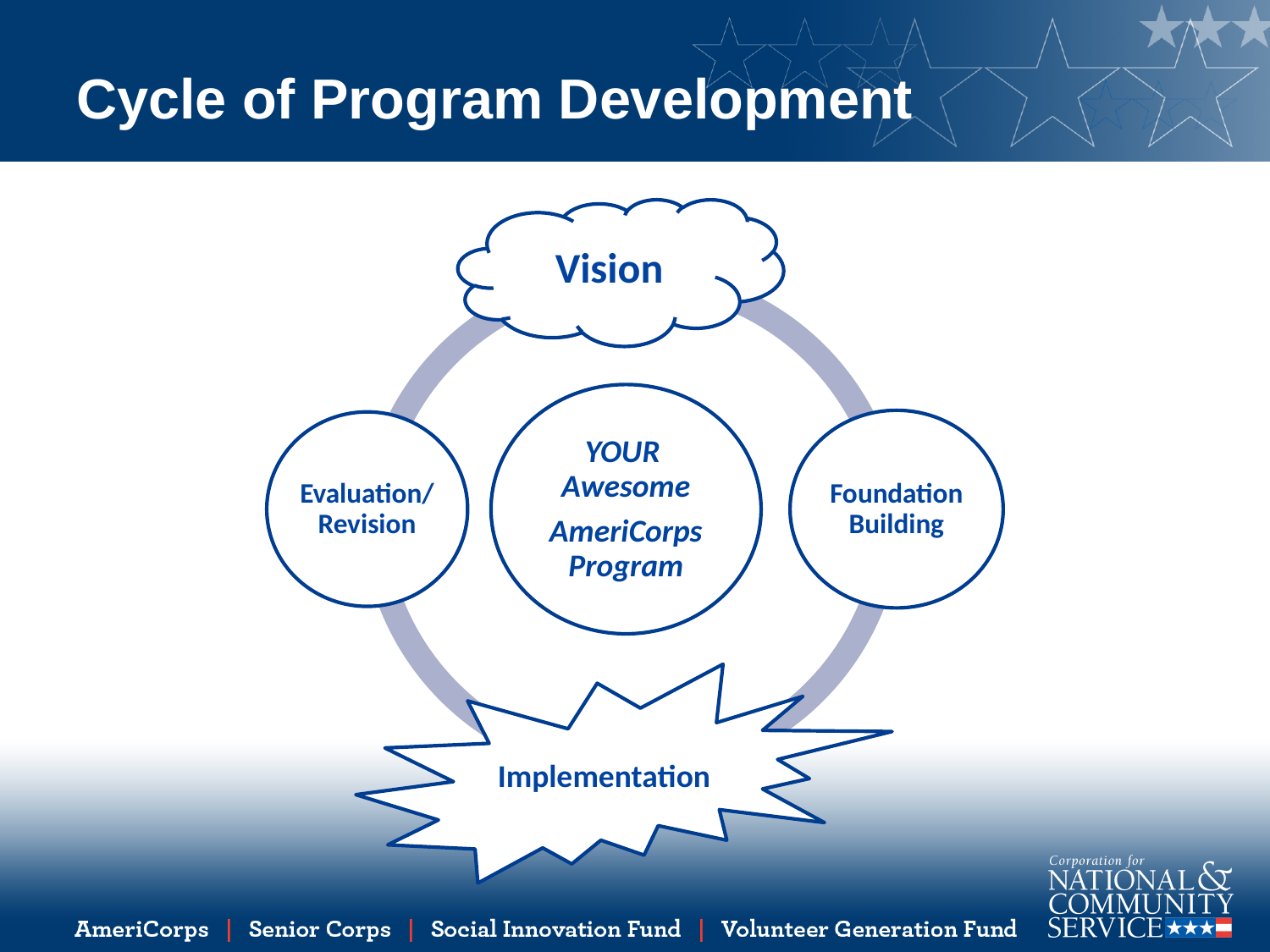

# Cycle of Program Development
YOUR  Awesome
AmeriCorps Program
Vision
Foundation Building
Implementation
Evaluation/ Revision